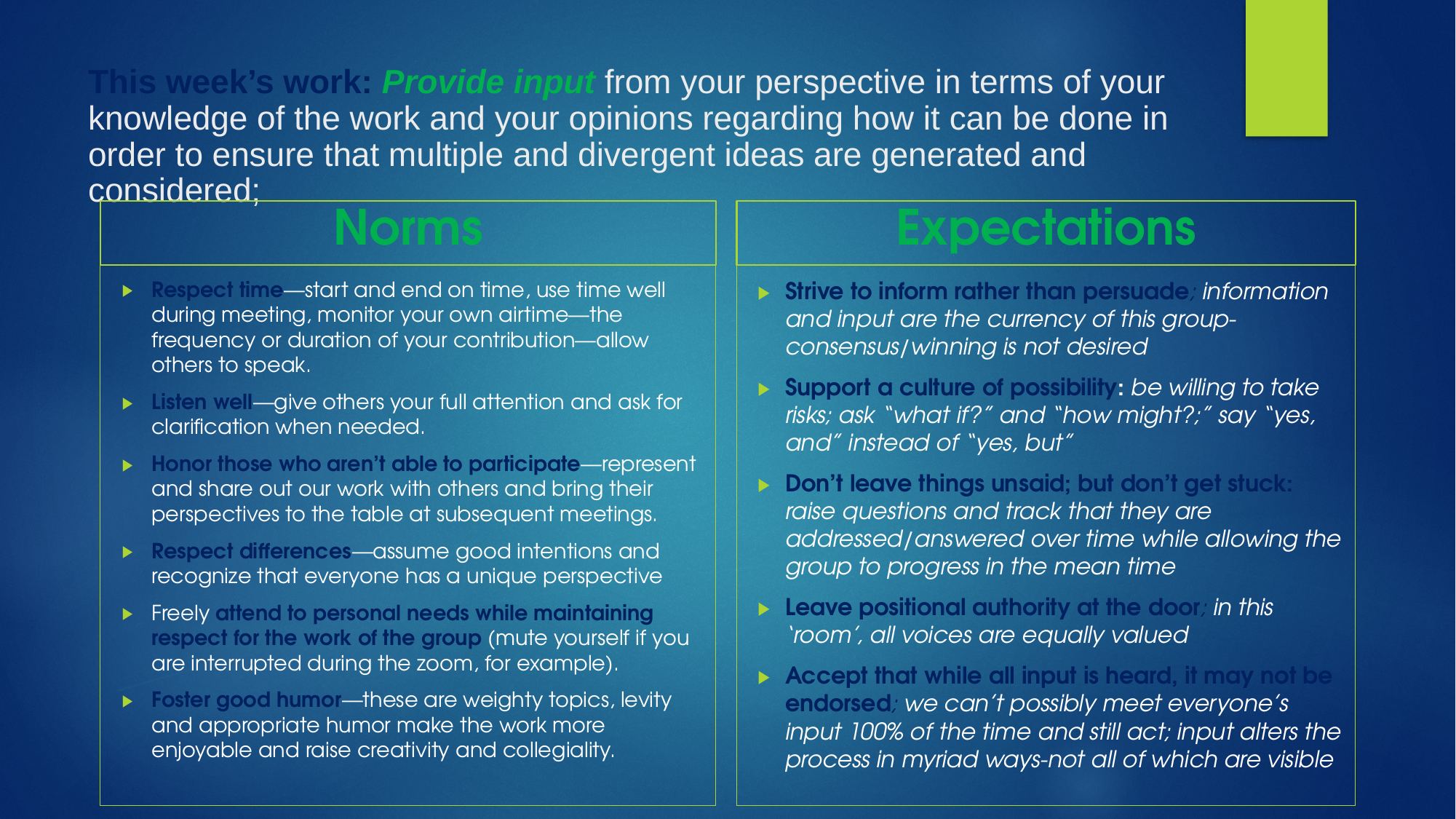

# This week’s work: Provide input from your perspective in terms of your knowledge of the work and your opinions regarding how it can be done in order to ensure that multiple and divergent ideas are generated and considered;
Norms
Expectations
Respect time—start and end on time, use time well during meeting, monitor your own airtime—the frequency or duration of your contribution—allow others to speak.
Listen well—give others your full attention and ask for clarification when needed.
Honor those who aren’t able to participate—represent and share out our work with others and bring their perspectives to the table at subsequent meetings.
Respect differences—assume good intentions and recognize that everyone has a unique perspective
Freely attend to personal needs while maintaining respect for the work of the group (mute yourself if you are interrupted during the zoom, for example).
Foster good humor—these are weighty topics, levity and appropriate humor make the work more enjoyable and raise creativity and collegiality.

Strive to inform rather than persuade; information and input are the currency of this group- consensus/winning is not desired
Support a culture of possibility: be willing to take risks; ask “what if?” and “how might?;” say “yes, and” instead of “yes, but”
Don’t leave things unsaid; but don’t get stuck: raise questions and track that they are addressed/answered over time while allowing the group to progress in the mean time
Leave positional authority at the door; in this ‘room’, all voices are equally valued
Accept that while all input is heard, it may not be endorsed; we can’t possibly meet everyone’s input 100% of the time and still act; input alters the process in myriad ways-not all of which are visible